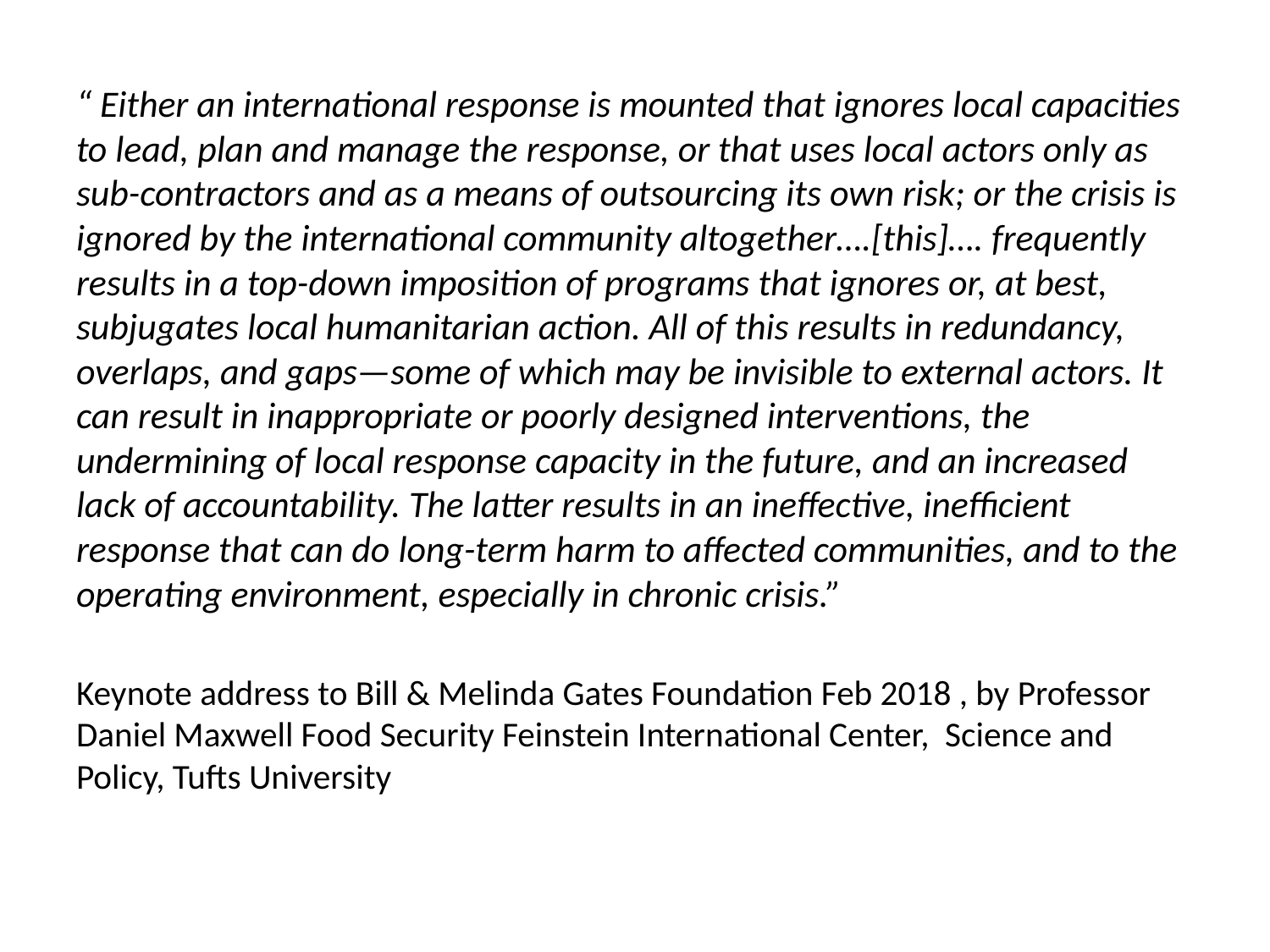

“ Either an international response is mounted that ignores local capacities to lead, plan and manage the response, or that uses local actors only as sub-contractors and as a means of outsourcing its own risk; or the crisis is ignored by the international community altogether….[this]…. frequently results in a top-down imposition of programs that ignores or, at best, subjugates local humanitarian action. All of this results in redundancy, overlaps, and gaps—some of which may be invisible to external actors. It can result in inappropriate or poorly designed interventions, the undermining of local response capacity in the future, and an increased lack of accountability. The latter results in an ineffective, inefficient response that can do long-term harm to affected communities, and to the operating environment, especially in chronic crisis.”

Keynote address to Bill & Melinda Gates Foundation Feb 2018 , by Professor Daniel Maxwell Food Security Feinstein International Center,  Science and Policy, Tufts University